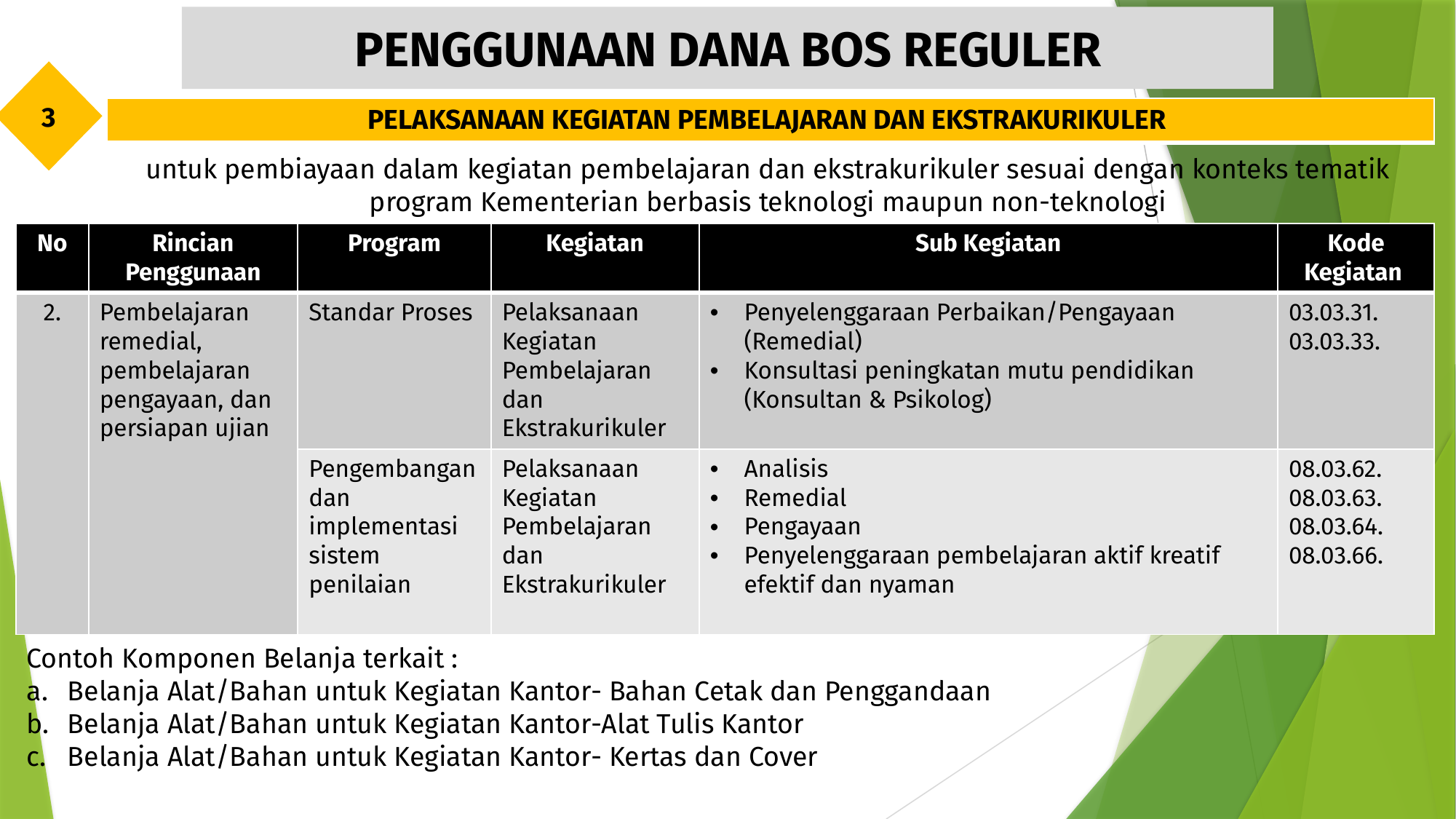

PENGGUNAAN DANA BOS REGULER
3
| PELAKSANAAN KEGIATAN PEMBELAJARAN DAN EKSTRAKURIKULER |
| --- |
untuk pembiayaan dalam kegiatan pembelajaran dan ekstrakurikuler sesuai dengan konteks tematik program Kementerian berbasis teknologi maupun non-teknologi
| No | Rincian Penggunaan | Program | Kegiatan | Sub Kegiatan | Kode Kegiatan |
| --- | --- | --- | --- | --- | --- |
| 2. | Pembelajaran remedial, pembelajaran pengayaan, dan persiapan ujian | Standar Proses | Pelaksanaan Kegiatan Pembelajaran dan Ekstrakurikuler | Penyelenggaraan Perbaikan/Pengayaan (Remedial) Konsultasi peningkatan mutu pendidikan (Konsultan & Psikolog) | 03.03.31. 03.03.33. |
|  |  | Pengembangan dan implementasi sistem penilaian | Pelaksanaan Kegiatan Pembelajaran dan Ekstrakurikuler | Analisis Remedial Pengayaan Penyelenggaraan pembelajaran aktif kreatif efektif dan nyaman | 08.03.62. 08.03.63. 08.03.64. 08.03.66. |
Contoh Komponen Belanja terkait :
Belanja Alat/Bahan untuk Kegiatan Kantor- Bahan Cetak dan Penggandaan
Belanja Alat/Bahan untuk Kegiatan Kantor-Alat Tulis Kantor
Belanja Alat/Bahan untuk Kegiatan Kantor- Kertas dan Cover